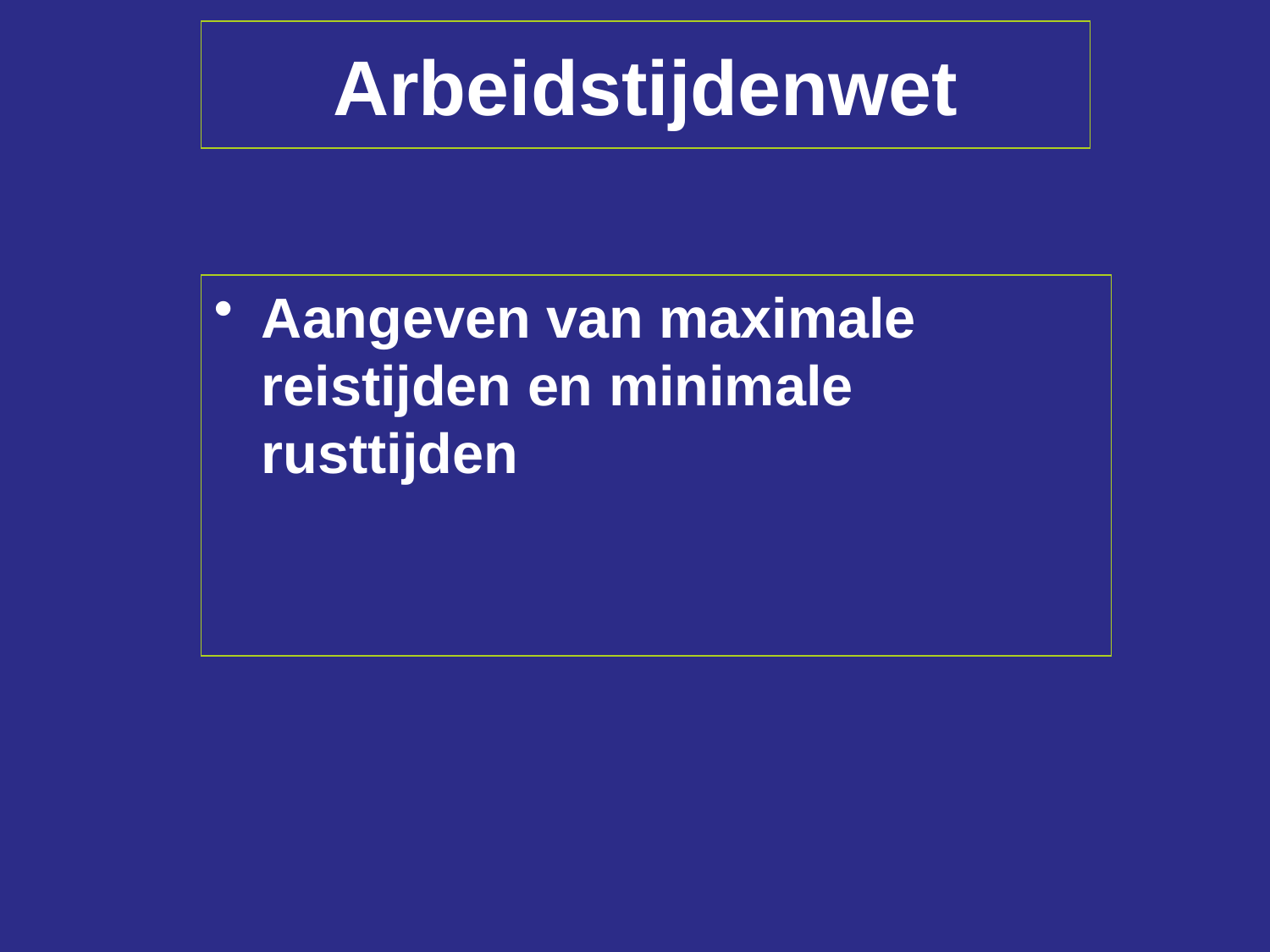

# Arbeidstijdenwet
Aangeven van maximale reistijden en minimale rusttijden